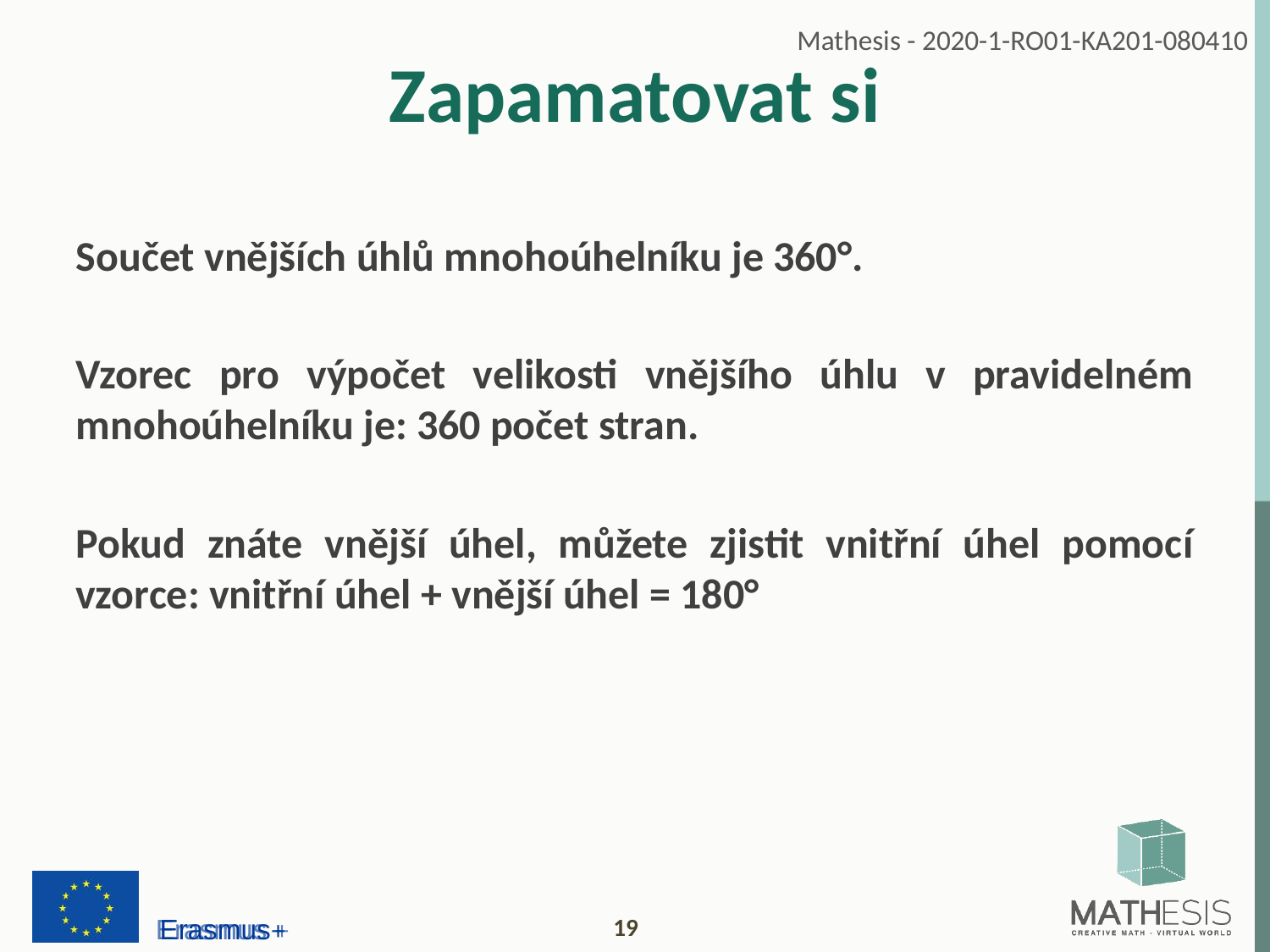

# Zapamatovat si
Součet vnějších úhlů mnohoúhelníku je 360°.

Vzorec pro výpočet velikosti vnějšího úhlu v pravidelném mnohoúhelníku je: 360 počet stran.

Pokud znáte vnější úhel, můžete zjistit vnitřní úhel pomocí vzorce: vnitřní úhel + vnější úhel = 180°